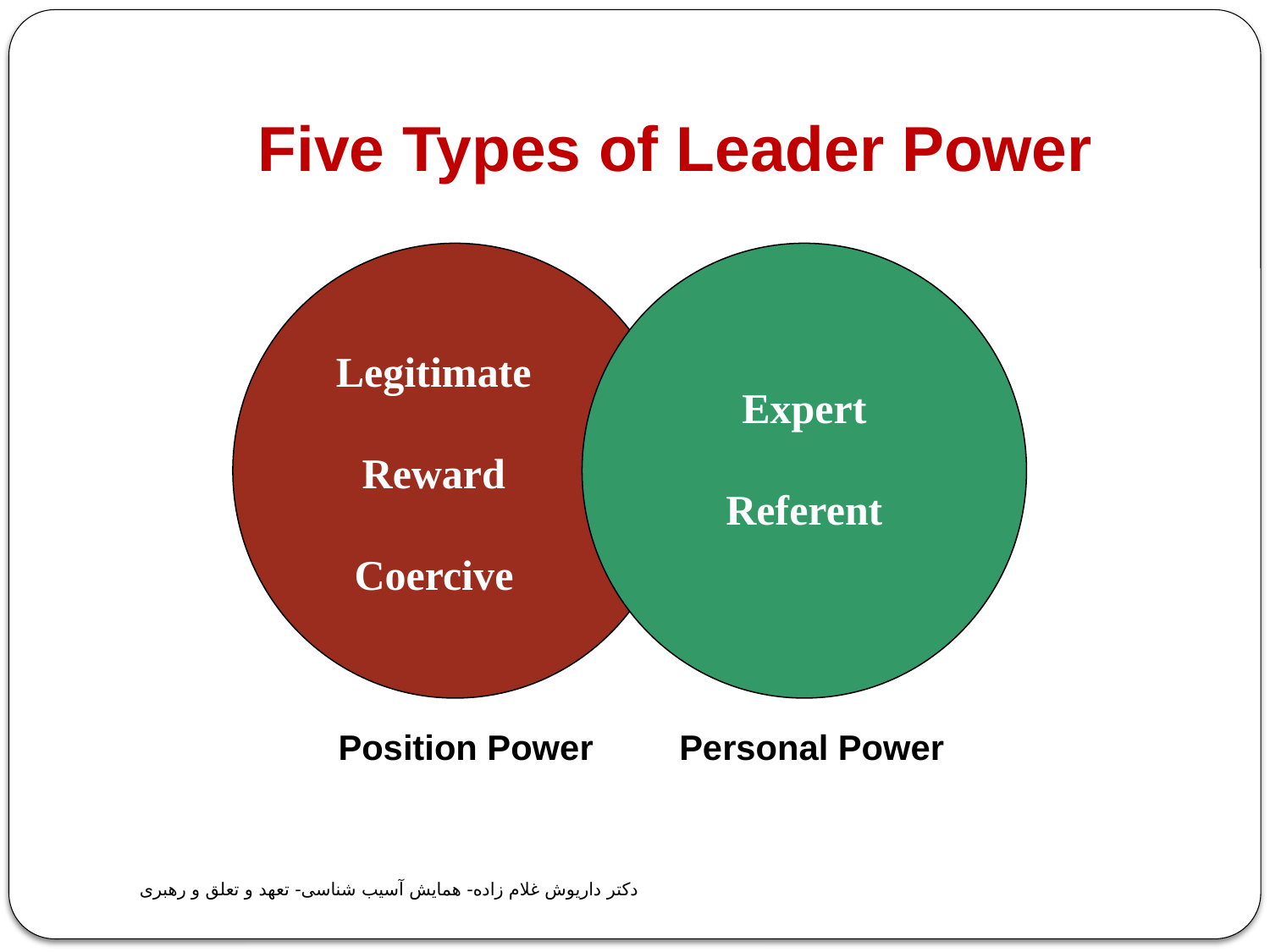

# Five Types of Leader Power

Legitimate

Reward

Coercive
Expert

Referent
Position Power
Personal Power
دکتر داریوش غلام زاده- همایش آسیب شناسی- تعهد و تعلق و رهبری